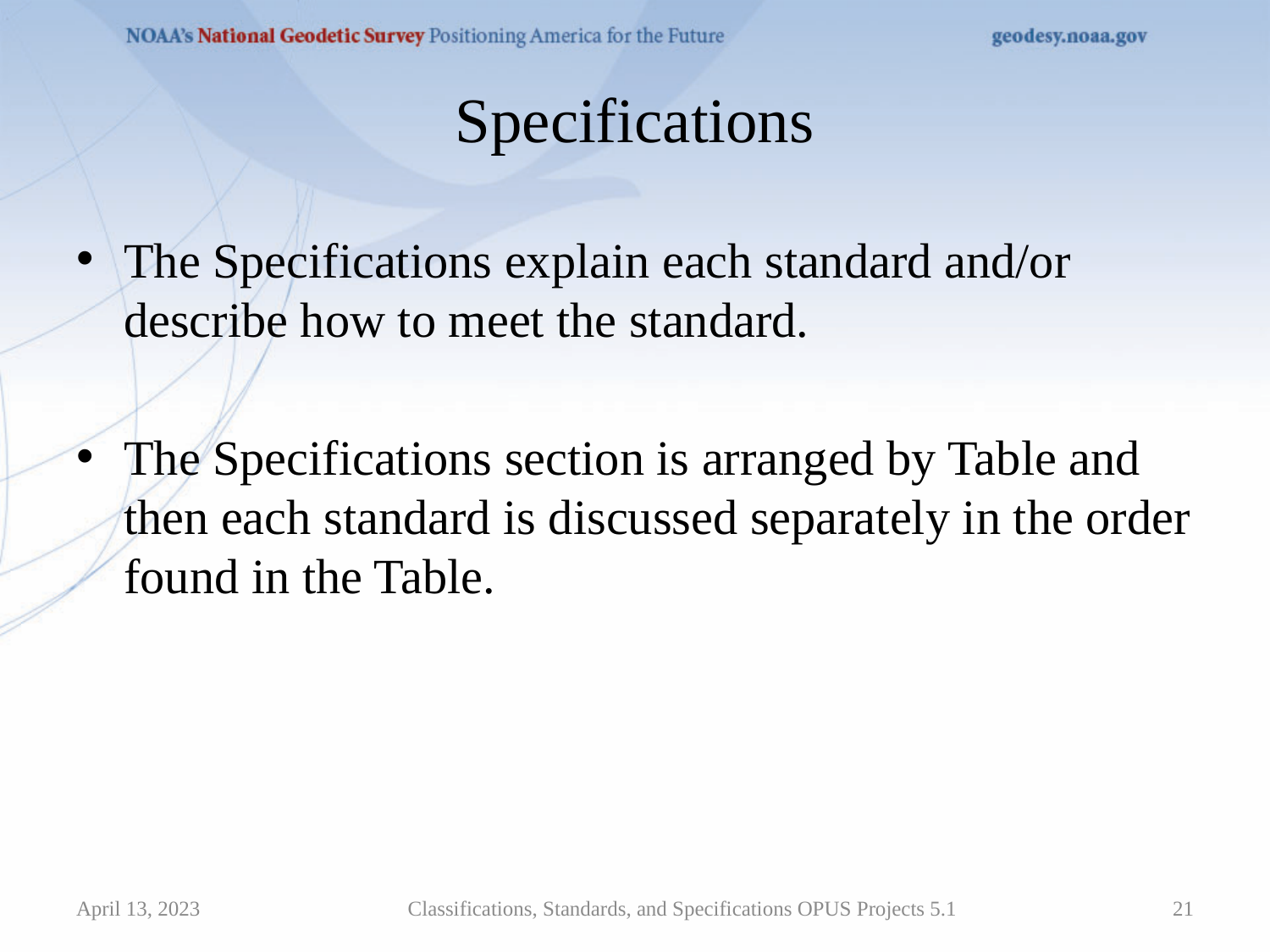

# Specifications
The Specifications explain each standard and/or describe how to meet the standard.

The Specifications section is arranged by Table and then each standard is discussed separately in the order found in the Table.

April 13, 2023
Classifications, Standards, and Specifications OPUS Projects 5.1
21